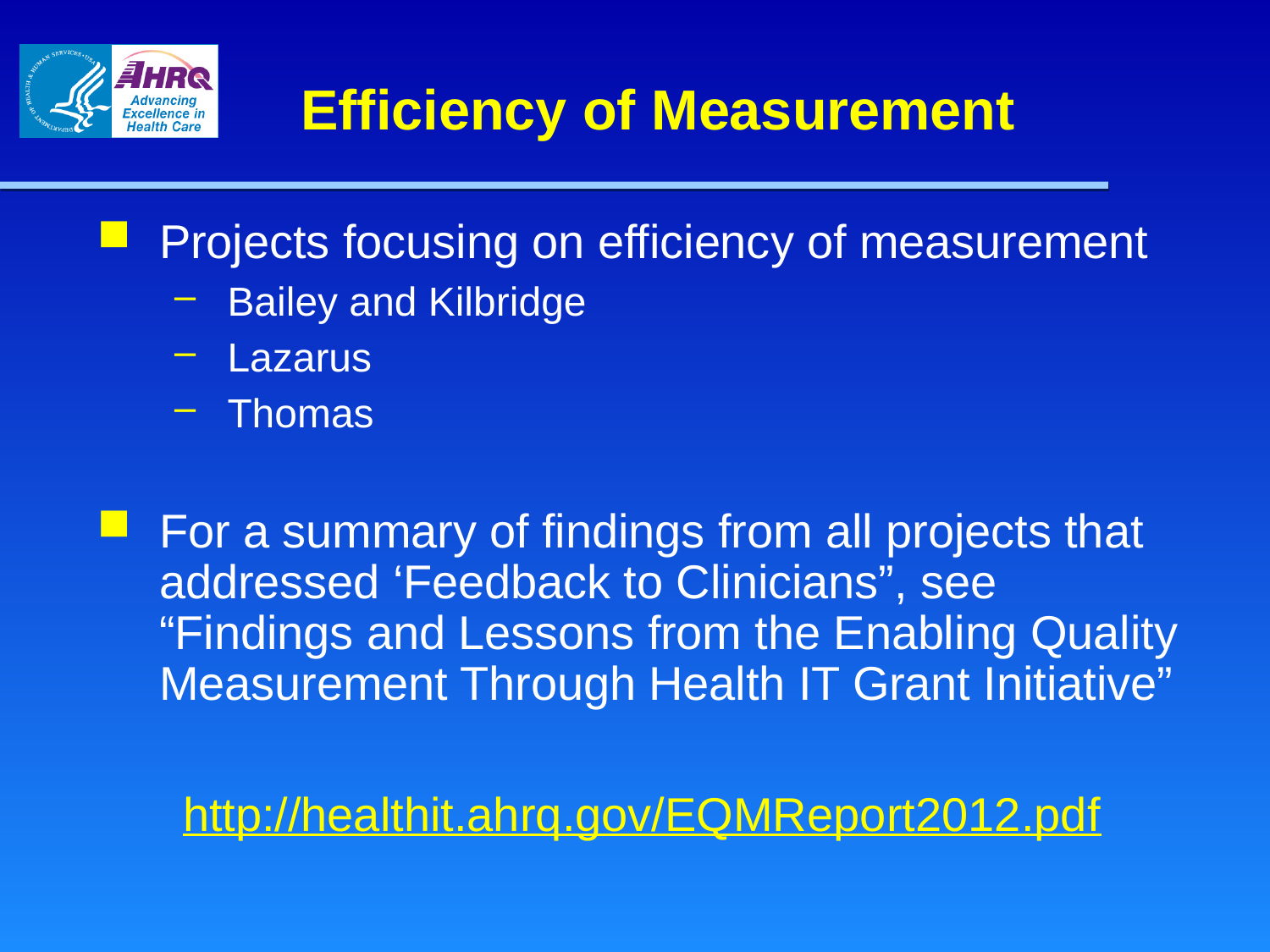

Efficiency of Measurement
Projects focusing on efficiency of measurement
Bailey and Kilbridge
Lazarus
Thomas

For a summary of findings from all projects that addressed ‘Feedback to Clinicians”, see “Findings and Lessons from the Enabling Quality Measurement Through Health IT Grant Initiative”

http://healthit.ahrq.gov/EQMReport2012.pdf